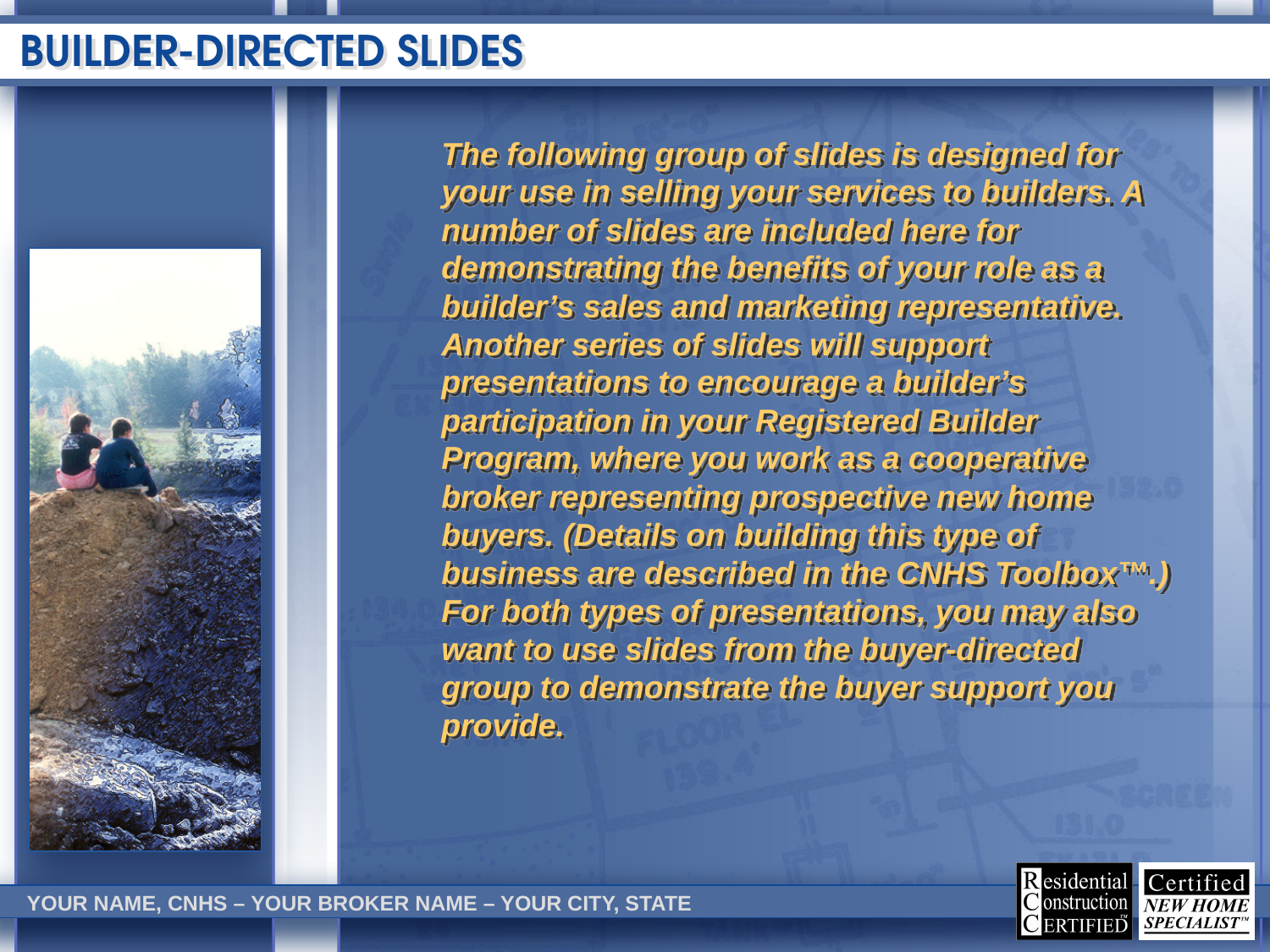

# BUILDER-DIRECTED SLIDES
	The following group of slides is designed for your use in selling your services to builders. A number of slides are included here for demonstrating the benefits of your role as a builder’s sales and marketing representative. Another series of slides will support presentations to encourage a builder’s participation in your Registered Builder Program, where you work as a cooperative broker representing prospective new home buyers. (Details on building this type of business are described in the CNHS Toolbox™.) For both types of presentations, you may also want to use slides from the buyer-directed group to demonstrate the buyer support you provide.
YOUR NAME, CNHS – YOUR BROKER NAME – YOUR CITY, STATE